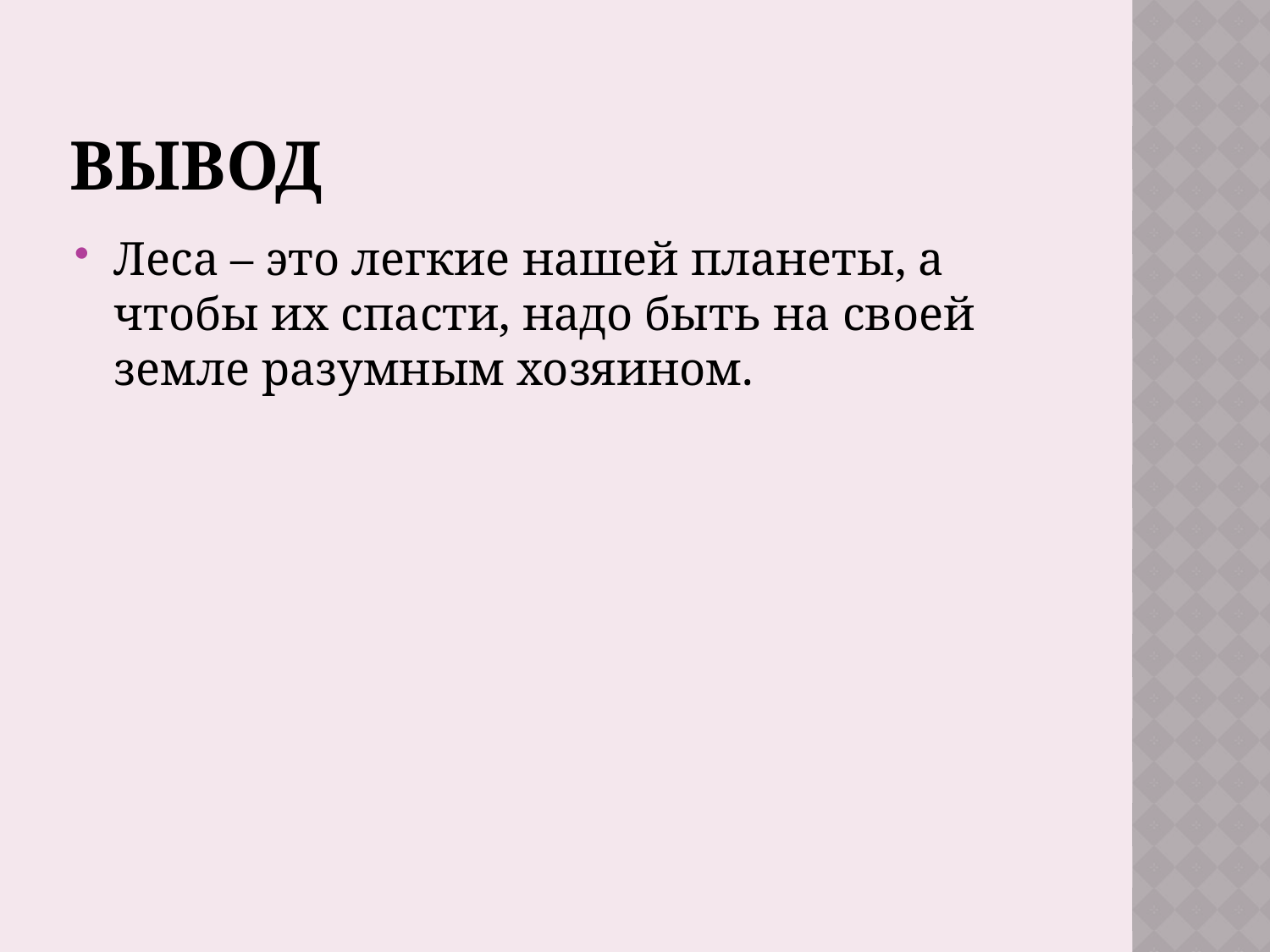

# Вывод
Леса – это легкие нашей планеты, а чтобы их спасти, надо быть на своей земле разумным хозяином.